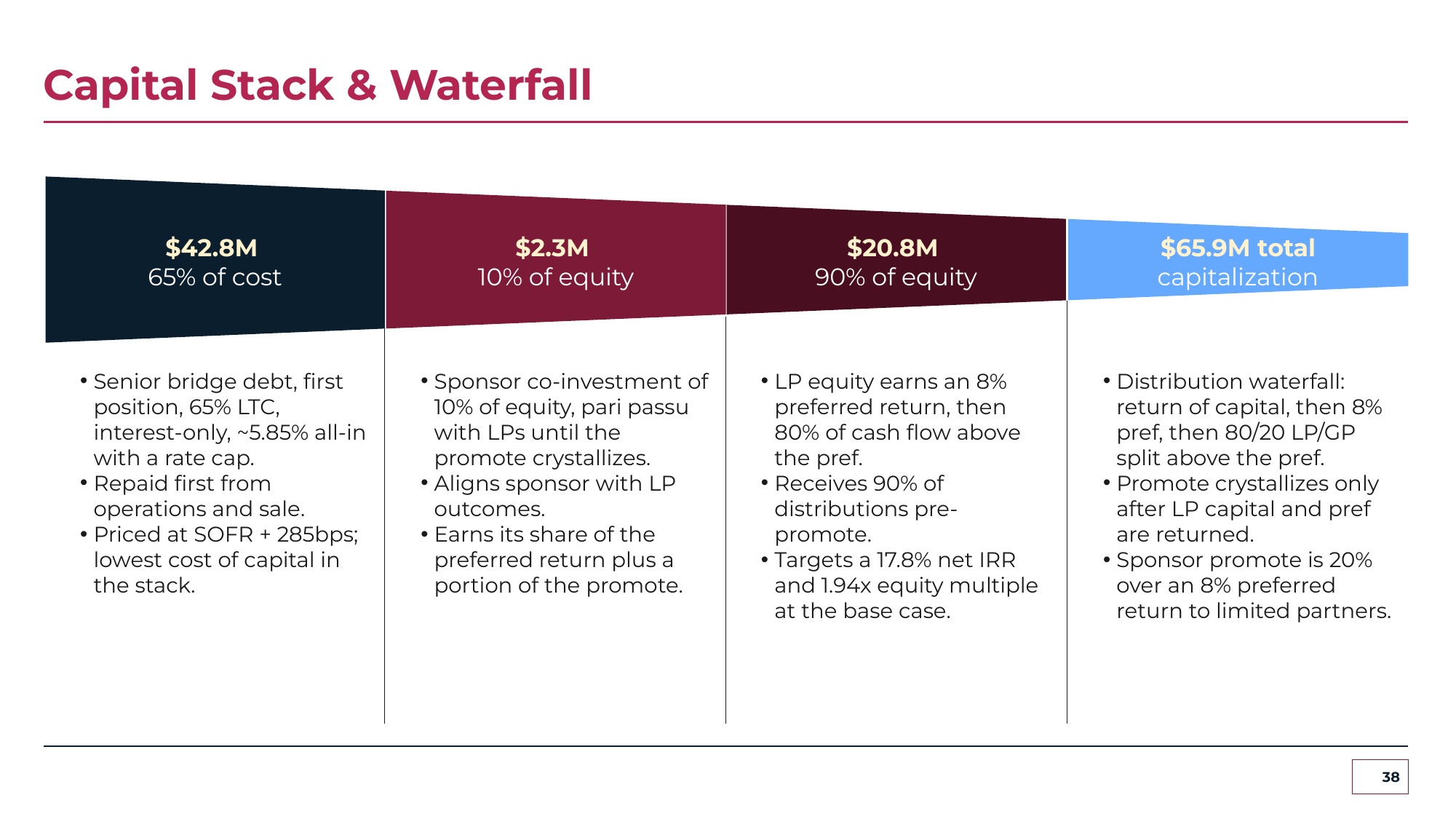

# Capital Stack & Waterfall
$42.8M
65% of cost
$2.3M
10% of equity
$20.8M
90% of equity
$65.9M total capitalization
Senior bridge debt, first position, 65% LTC, interest-only, ~5.85% all-in with a rate cap.
Repaid first from operations and sale.
Priced at SOFR + 285bps; lowest cost of capital in the stack.
Sponsor co-investment of 10% of equity, pari passu with LPs until the promote crystallizes.
Aligns sponsor with LP outcomes.
Earns its share of the preferred return plus a portion of the promote.
LP equity earns an 8% preferred return, then 80% of cash flow above the pref.
Receives 90% of distributions pre-promote.
Targets a 17.8% net IRR and 1.94x equity multiple at the base case.
Distribution waterfall: return of capital, then 8% pref, then 80/20 LP/GP split above the pref.
Promote crystallizes only after LP capital and pref are returned.
Sponsor promote is 20% over an 8% preferred return to limited partners.
38